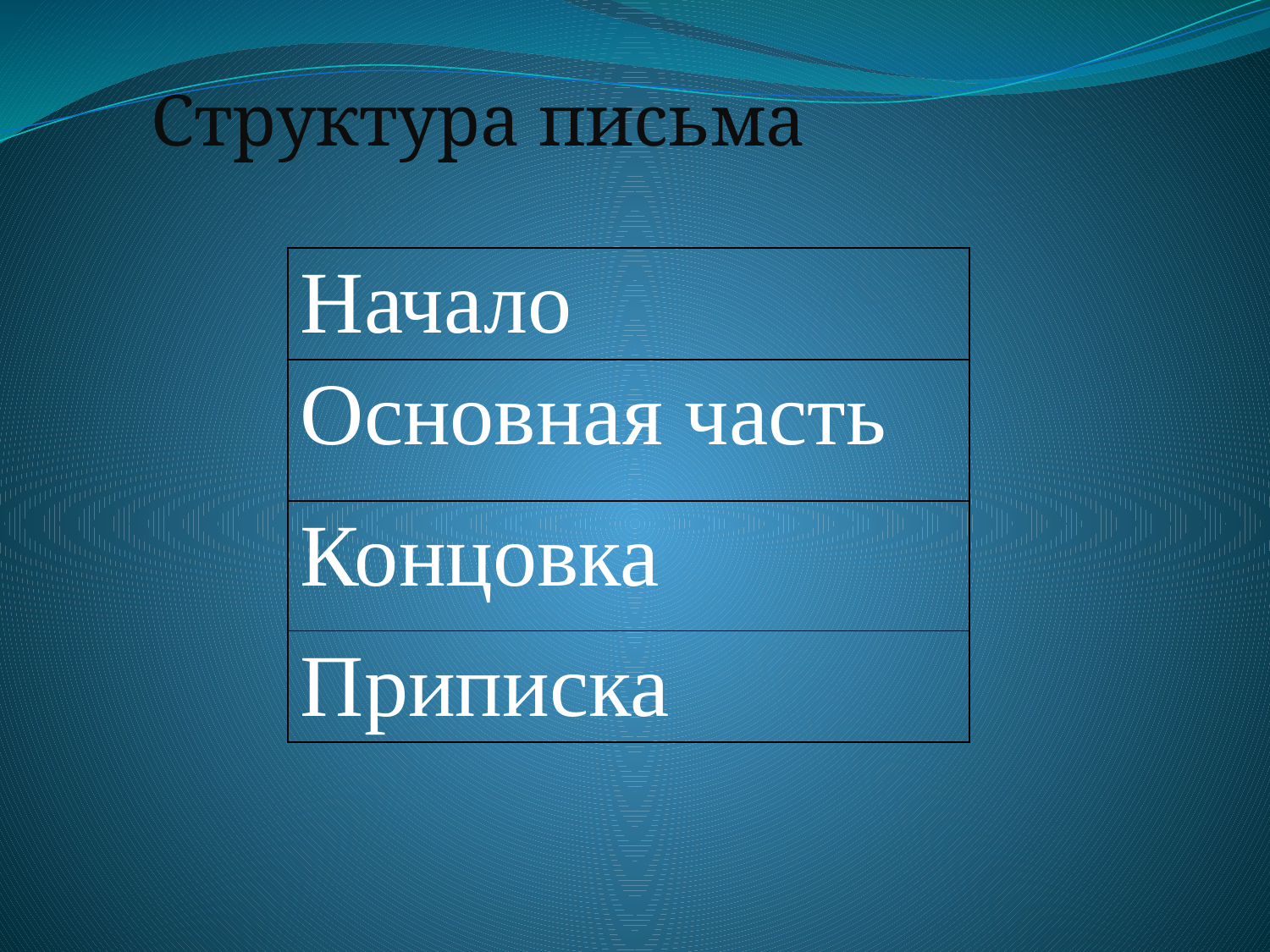

Структура письма
| Начало |
| --- |
| Основная часть |
| Концовка |
| Приписка |